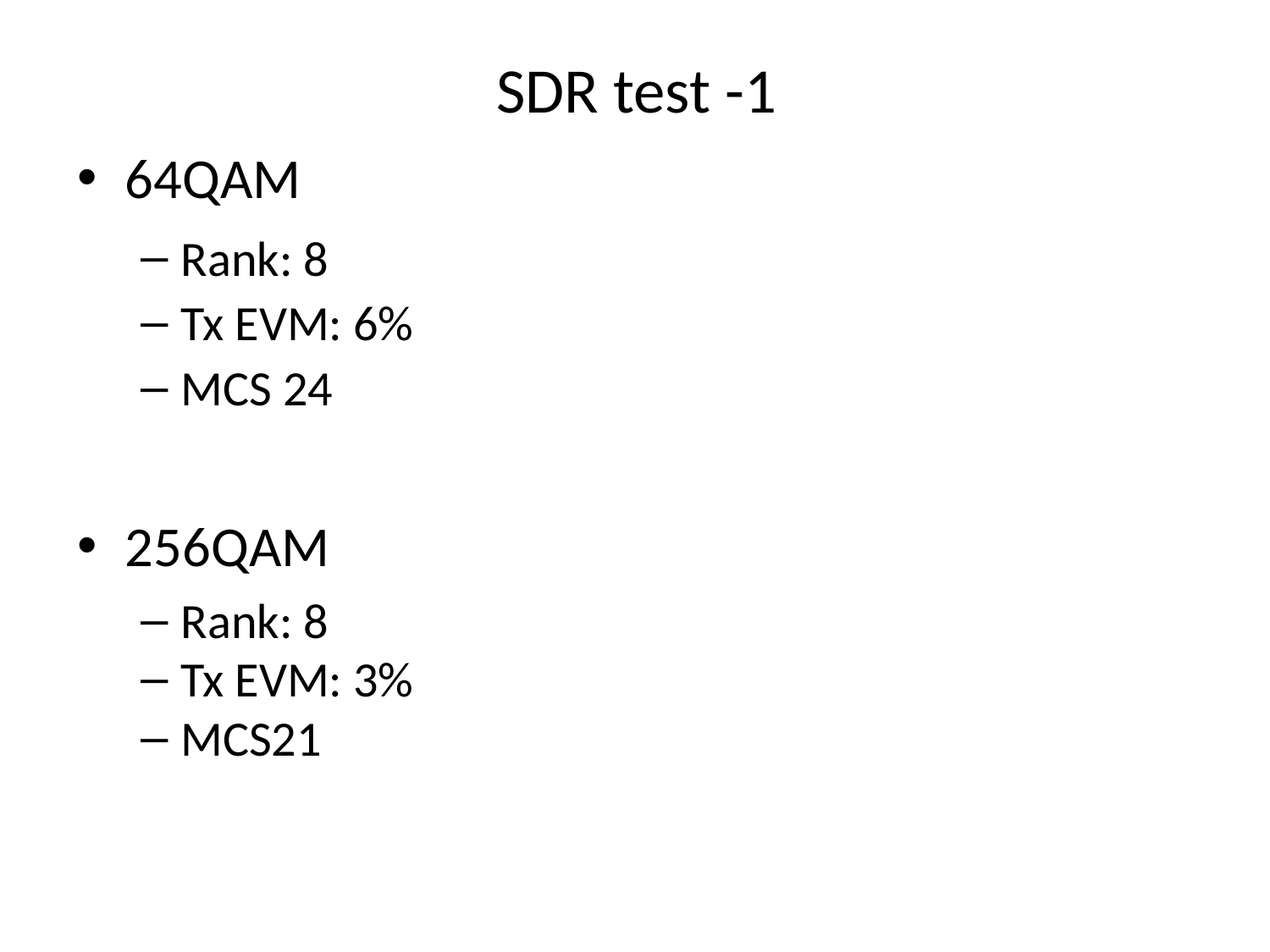

# SDR test -1
64QAM
Rank: 8
Tx EVM: 6%
MCS 24

256QAM
Rank: 8
Tx EVM: 3%
MCS21